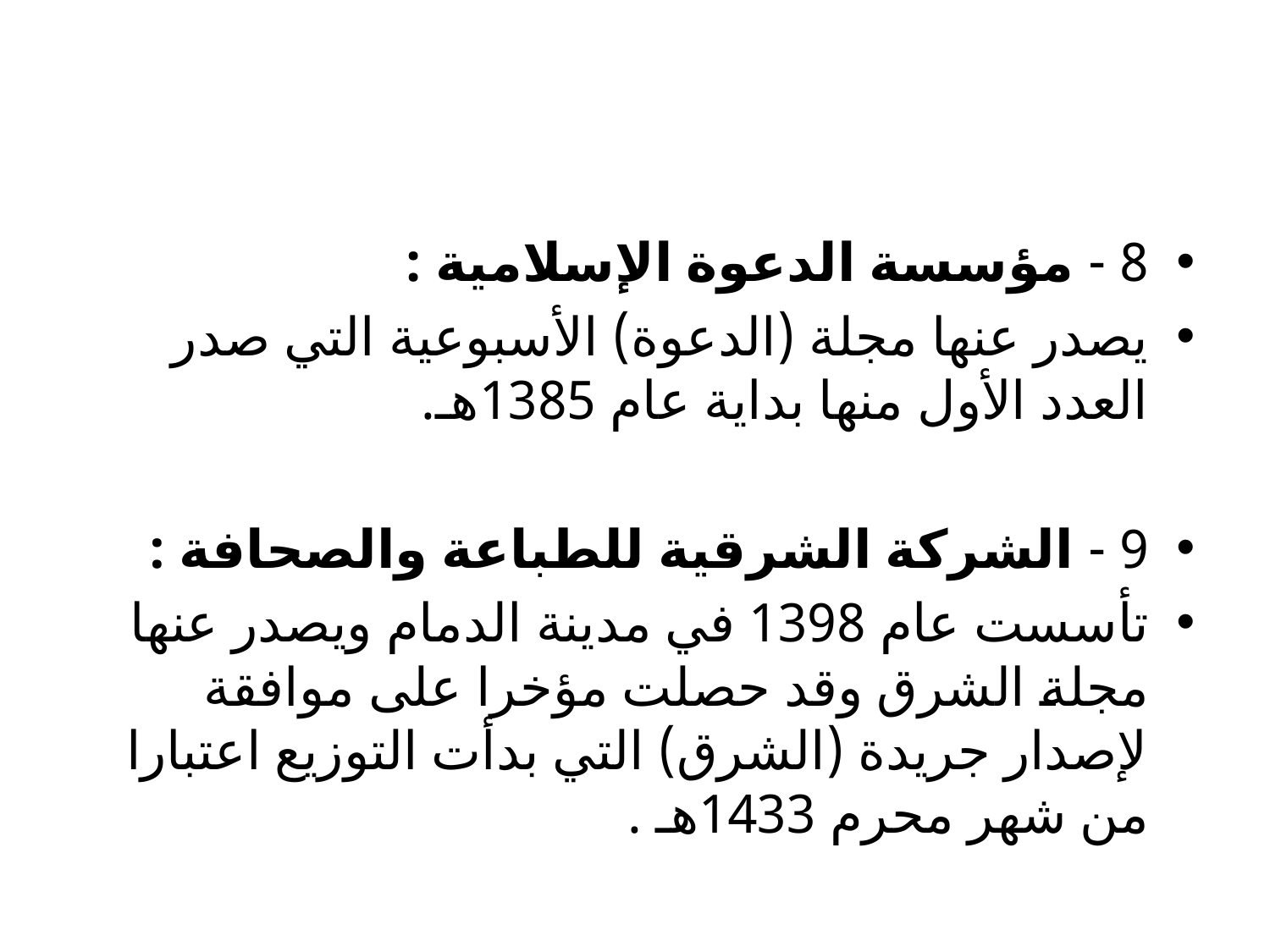

#
8 - مؤسسة الدعوة الإسلامية :
يصدر عنها مجلة (الدعوة) الأسبوعية التي صدر العدد الأول منها بداية عام 1385هـ.

9 - الشركة الشرقية للطباعة والصحافة :
تأسست عام 1398 في مدينة الدمام ويصدر عنها مجلة الشرق وقد حصلت مؤخرا على موافقة لإصدار جريدة (الشرق) التي بدأت التوزيع اعتبارا من شهر محرم 1433هـ .